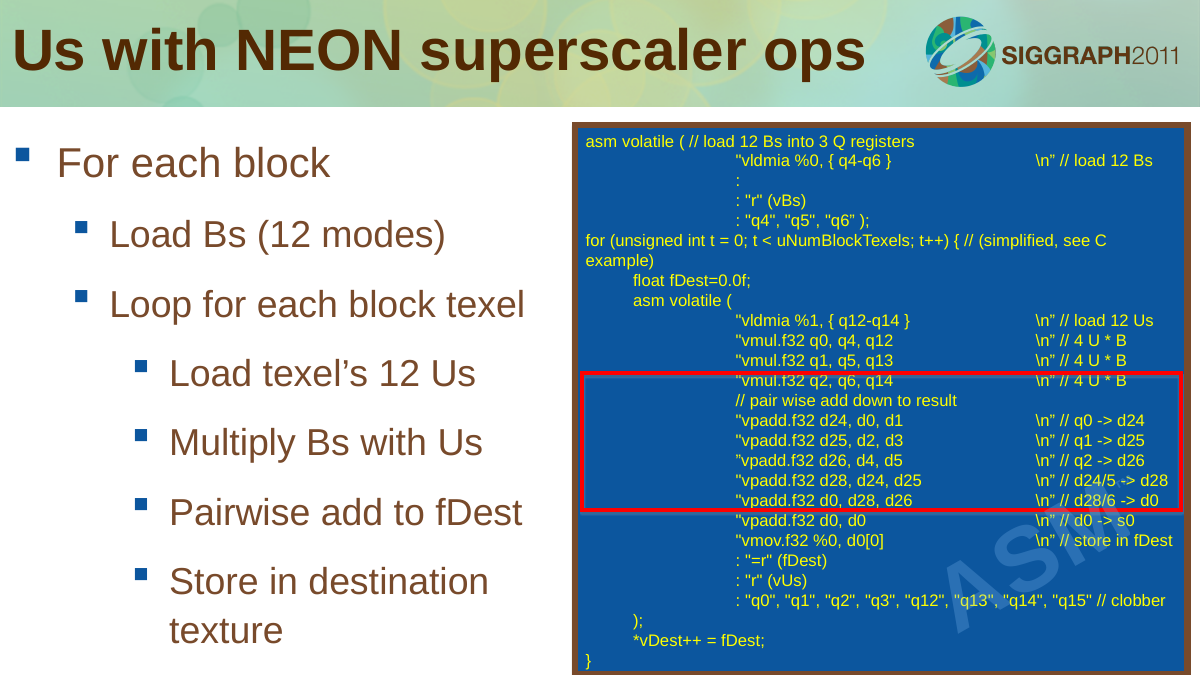

# Us with NEON superscaler ops
For each block
Load Bs (12 modes)
Loop for each block texel
Load texel’s 12 Us
Multiply Bs with Us
Pairwise add to fDest
Store in destination texture

asm volatile ( // load 12 Bs into 3 Q registers
	"vldmia %0, { q4-q6 }	\n” // load 12 Bs
	:
	: "r" (vBs)
	: "q4", "q5", "q6” );
for (unsigned int t = 0; t < uNumBlockTexels; t++) { // (simplified, see C example)
          float fDest=0.0f;
          asm volatile (
	"vldmia %1, { q12-q14 }	\n” // load 12 Us
	"vmul.f32 q0, q4, q12	\n” // 4 U * B
	"vmul.f32 q1, q5, q13	\n” // 4 U * B
	"vmul.f32 q2, q6, q14	\n” // 4 U * B
	// pair wise add down to result
	"vpadd.f32 d24, d0, d1	\n” // q0 -> d24
	"vpadd.f32 d25, d2, d3	\n” // q1 -> d25
	”vpadd.f32 d26, d4, d5	\n” // q2 -> d26
	"vpadd.f32 d28, d24, d25	\n” // d24/5 -> d28
	"vpadd.f32 d0, d28, d26	\n” // d28/6 -> d0
	"vpadd.f32 d0, d0		\n” // d0 -> s0
	"vmov.f32 %0, d0[0]		\n” // store in fDest
	: "=r" (fDest)
	: "r" (vUs)
	: "q0", "q1", "q2", "q3", "q12", "q13", "q14", "q15" // clobber
          );
          *vDest++ = fDest;
}

ASM™